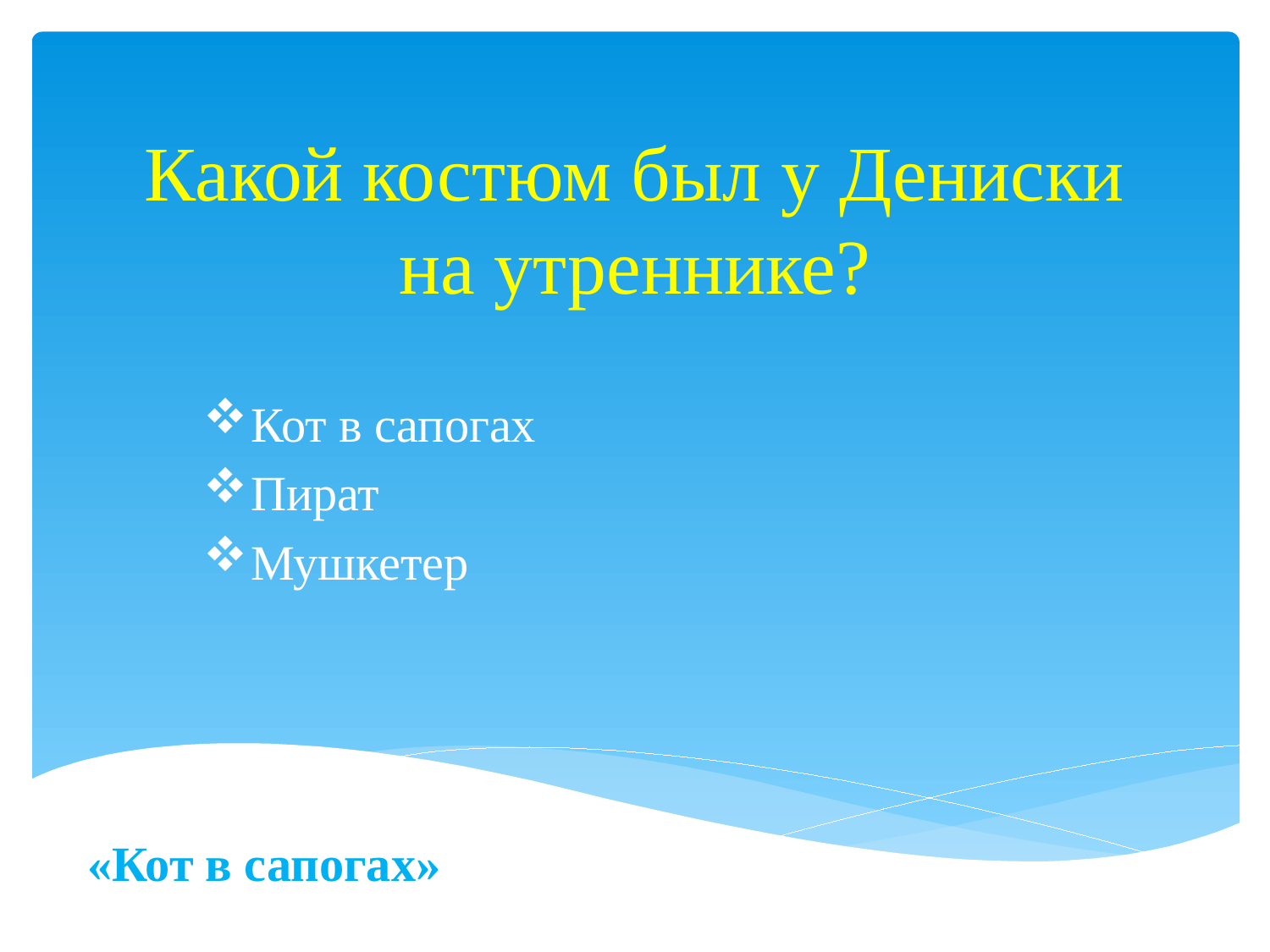

# Какой костюм был у Дениски на утреннике?
Кот в сапогах
Пират
Мушкетер
«Кот в сапогах»